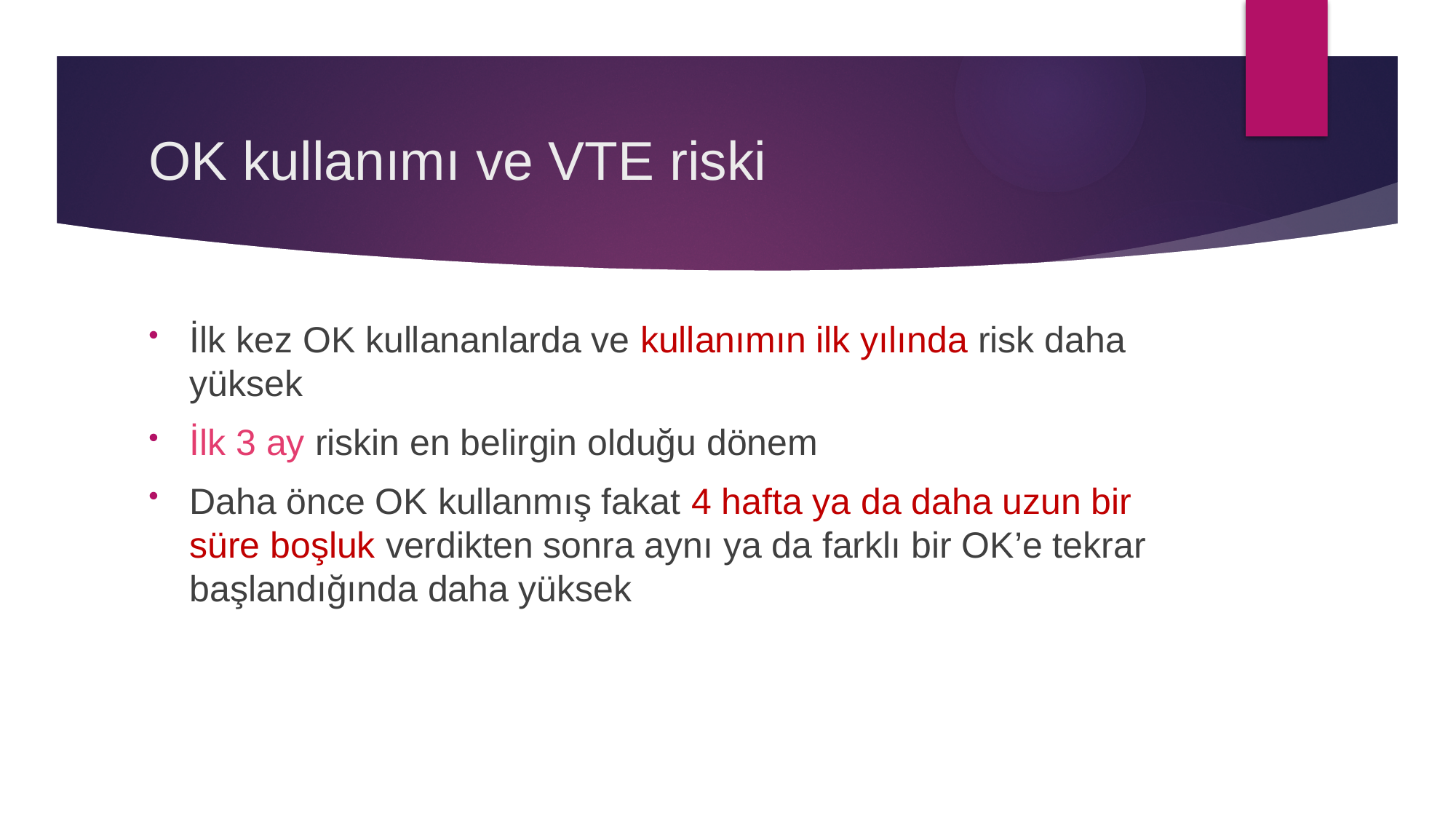

# OK kullanımı ve VTE riski
İlk kez OK kullananlarda ve kullanımın ilk yılında risk daha yüksek
İlk 3 ay riskin en belirgin olduğu dönem
Daha önce OK kullanmış fakat 4 hafta ya da daha uzun bir süre boşluk verdikten sonra aynı ya da farklı bir OK’e tekrar başlandığında daha yüksek